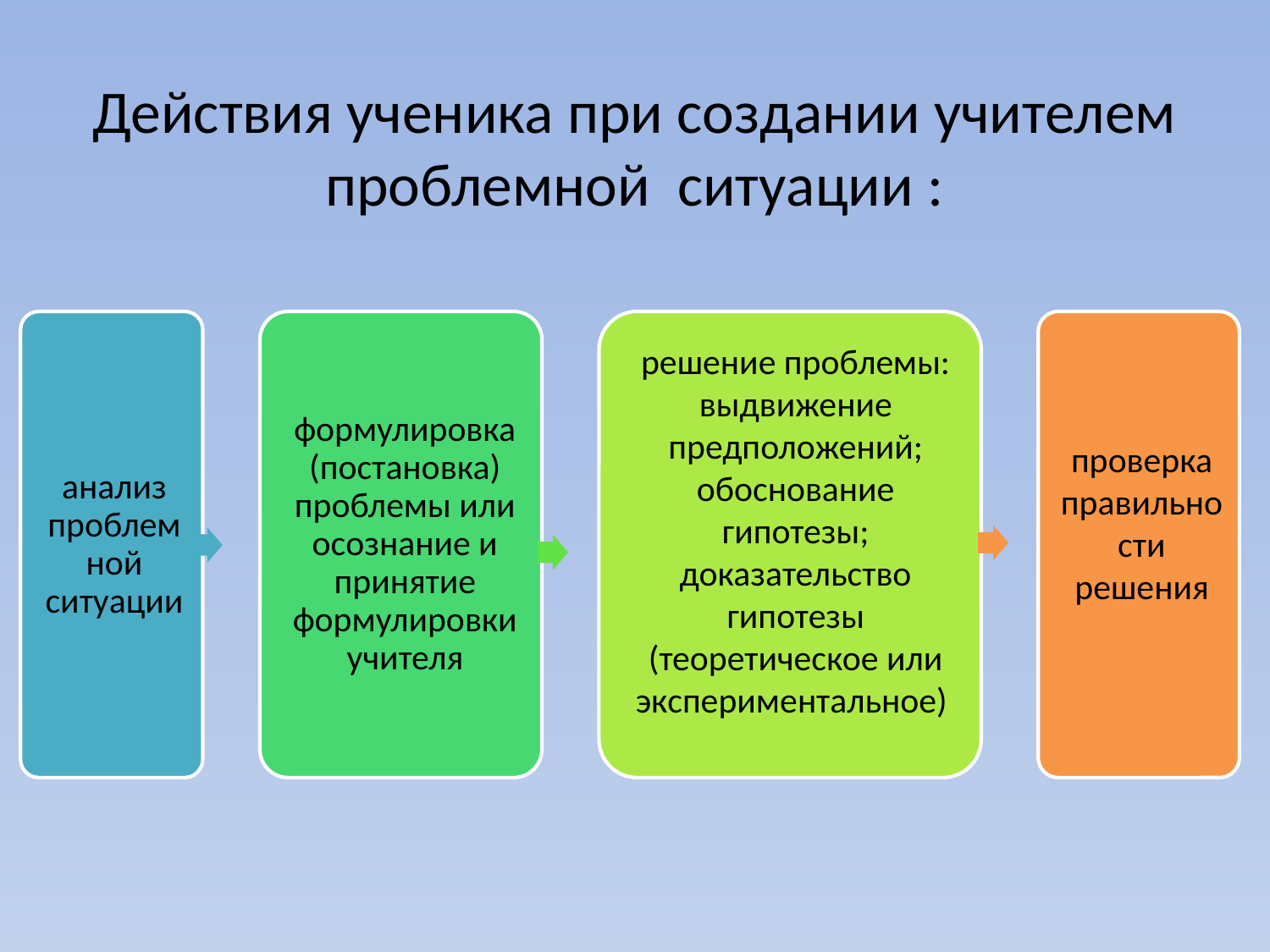

# Действия ученика при создании учителем проблемной  ситуации :
анализ проблемной ситуации

формулировка (постановка) проблемы или осознание и принятие формулировки учителя

решение проблемы: выдвижение предположений; обоснование гипотезы; доказательство гипотезы (теоретическое или экспериментальное)

проверка правильности решения